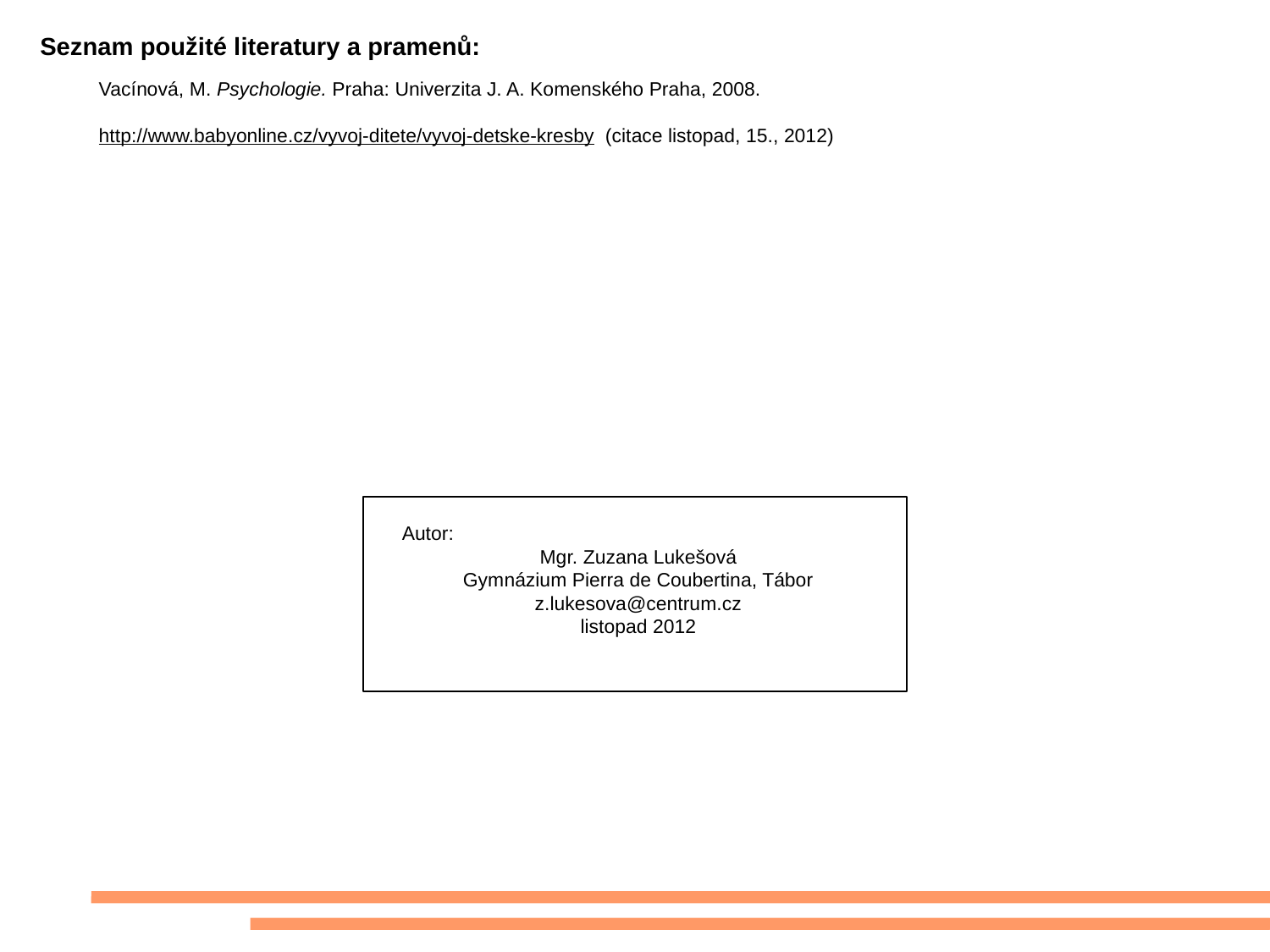

Seznam použité literatury a pramenů:
Vacínová, M. Psychologie. Praha: Univerzita J. A. Komenského Praha, 2008.

http://www.babyonline.cz/vyvoj-ditete/vyvoj-detske-kresby  (citace listopad, 15., 2012)
d, 15., 2012)

Autor:
Mgr. Zuzana Lukešová
Gymnázium Pierra de Coubertina, Tábor
z.lukesova@centrum.cz
listopad 2012